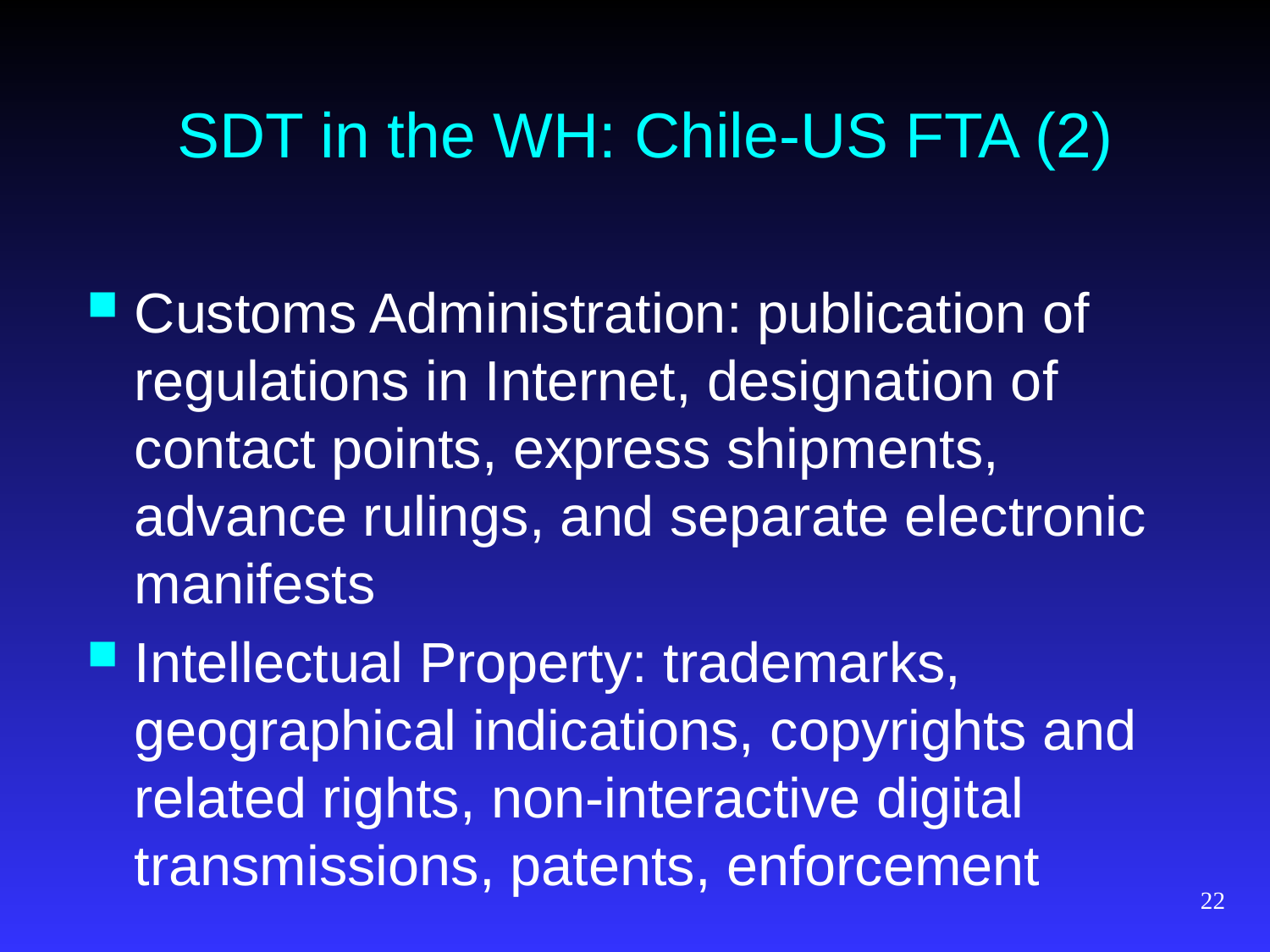

# SDT in the WH: Chile-US FTA (2)
Customs Administration: publication of regulations in Internet, designation of contact points, express shipments, advance rulings, and separate electronic manifests
Intellectual Property: trademarks, geographical indications, copyrights and related rights, non-interactive digital transmissions, patents, enforcement
22